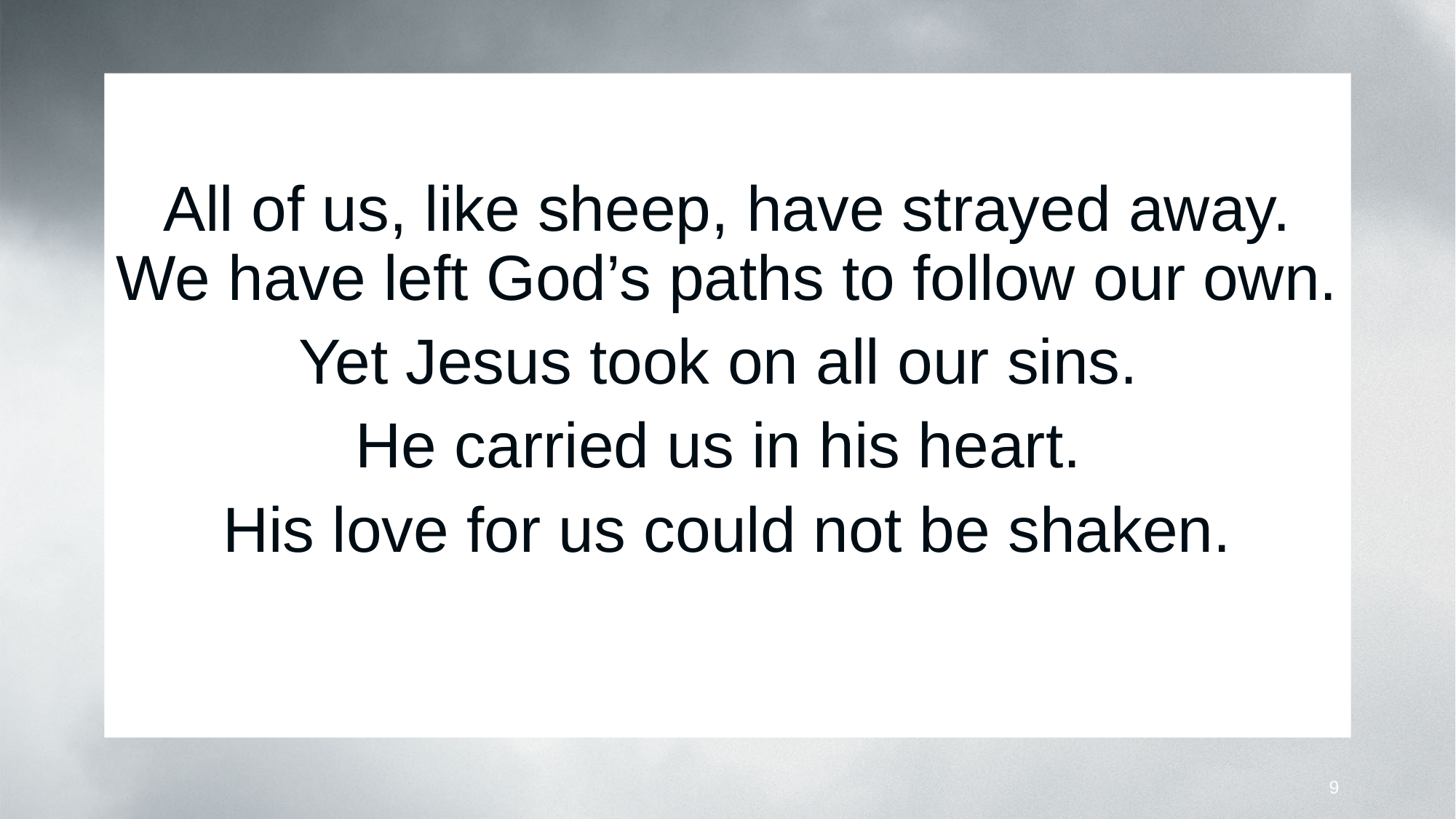

All of us, like sheep, have strayed away. We have left God’s paths to follow our own.
Yet Jesus took on all our sins.
He carried us in his heart.
His love for us could not be shaken.
9